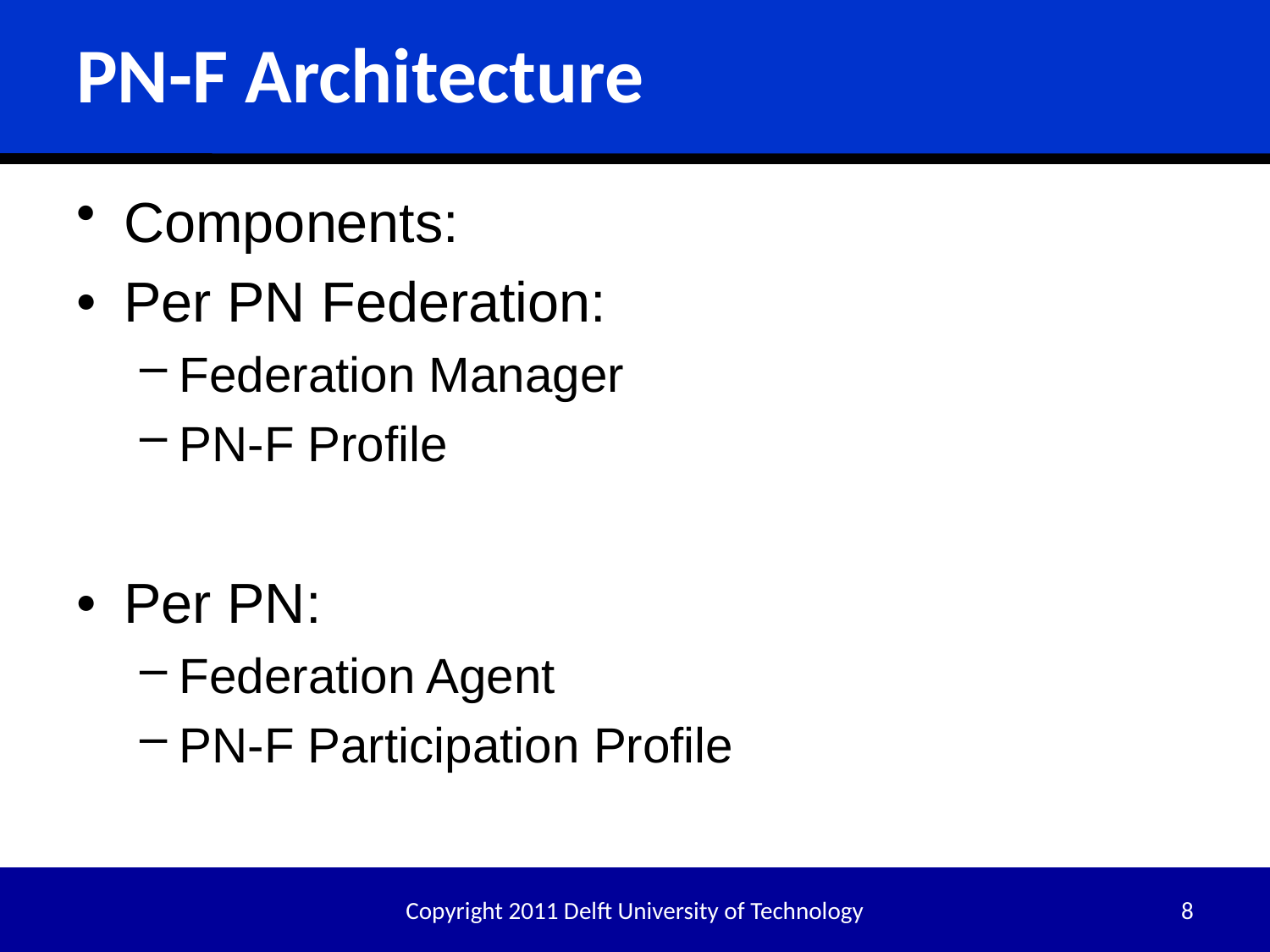

# PN-F Architecture
Components:
Per PN Federation:
Federation Manager
PN-F Profile

Per PN:
Federation Agent
PN-F Participation Profile

Copyright 2011 Delft University of Technology
8